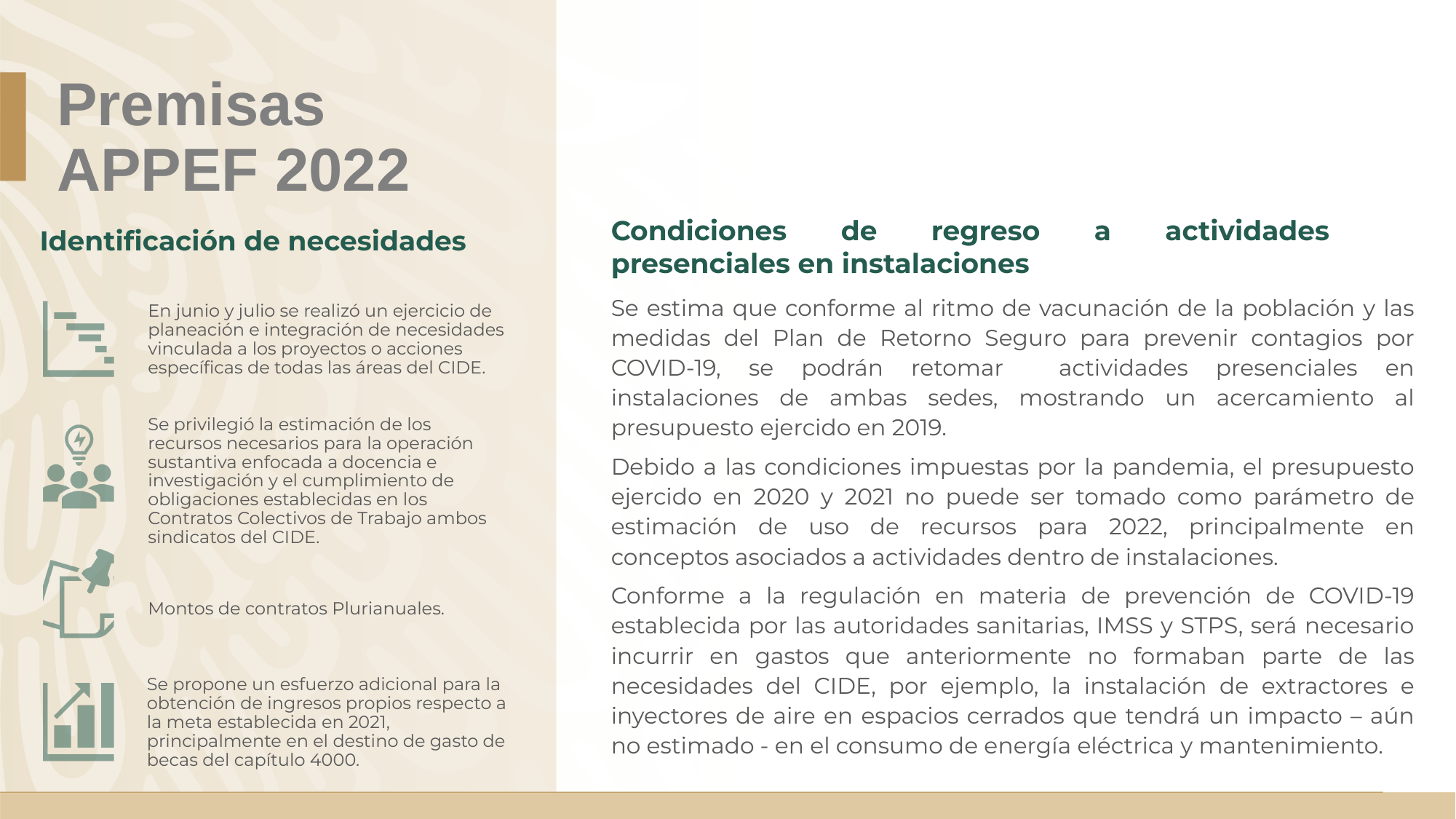

# Premisas APPEF 2022
Condiciones de regreso a actividades presenciales en instalaciones
Identificación de necesidades
En junio y julio se realizó un ejercicio de planeación e integración de necesidades vinculada a los proyectos o acciones específicas de todas las áreas del CIDE.
Se privilegió la estimación de los recursos necesarios para la operación sustantiva enfocada a docencia e investigación y el cumplimiento de obligaciones establecidas en los Contratos Colectivos de Trabajo ambos sindicatos del CIDE.
Montos de contratos Plurianuales.
Se propone un esfuerzo adicional para la obtención de ingresos propios respecto a la meta establecida en 2021, principalmente en el destino de gasto de becas del capítulo 4000.
Se estima que conforme al ritmo de vacunación de la población y las medidas del Plan de Retorno Seguro para prevenir contagios por COVID-19, se podrán retomar  actividades presenciales en instalaciones de ambas sedes, mostrando un acercamiento al presupuesto ejercido en 2019.
Debido a las condiciones impuestas por la pandemia, el presupuesto ejercido en 2020 y 2021 no puede ser tomado como parámetro de estimación de uso de recursos para 2022, principalmente en conceptos asociados a actividades dentro de instalaciones.
Conforme a la regulación en materia de prevención de COVID-19 establecida por las autoridades sanitarias, IMSS y STPS, será necesario incurrir en gastos que anteriormente no formaban parte de las necesidades del CIDE, por ejemplo, la instalación de extractores e inyectores de aire en espacios cerrados que tendrá un impacto – aún no estimado - en el consumo de energía eléctrica y mantenimiento.